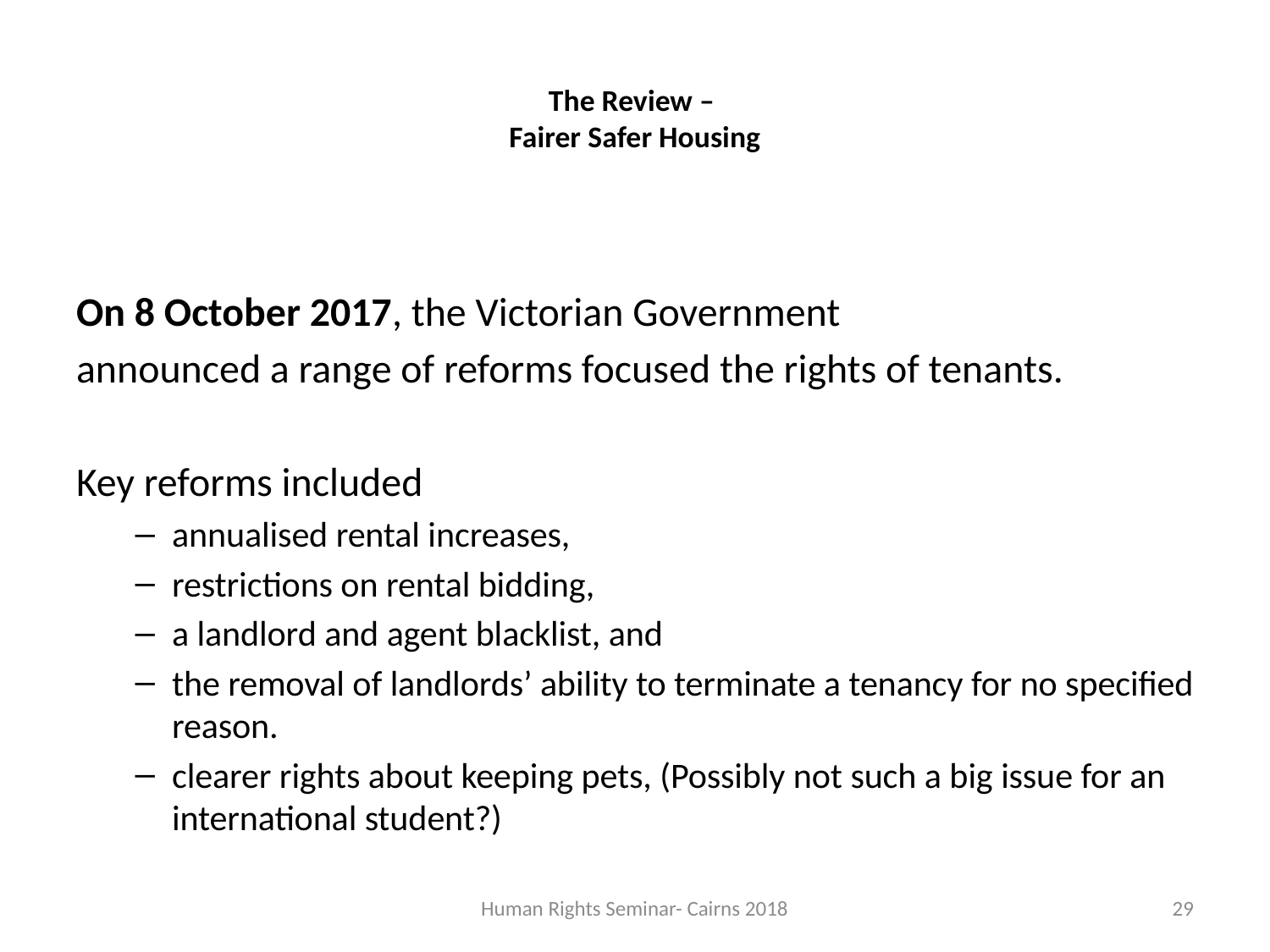

# The Review – Fairer Safer Housing

On 8 October 2017, the Victorian Government
announced a range of reforms focused the rights of tenants.

Key reforms included
annualised rental increases,
restrictions on rental bidding,
a landlord and agent blacklist, and
the removal of landlords’ ability to terminate a tenancy for no specified reason.
clearer rights about keeping pets, (Possibly not such a big issue for an international student?)

Human Rights Seminar- Cairns 2018
29